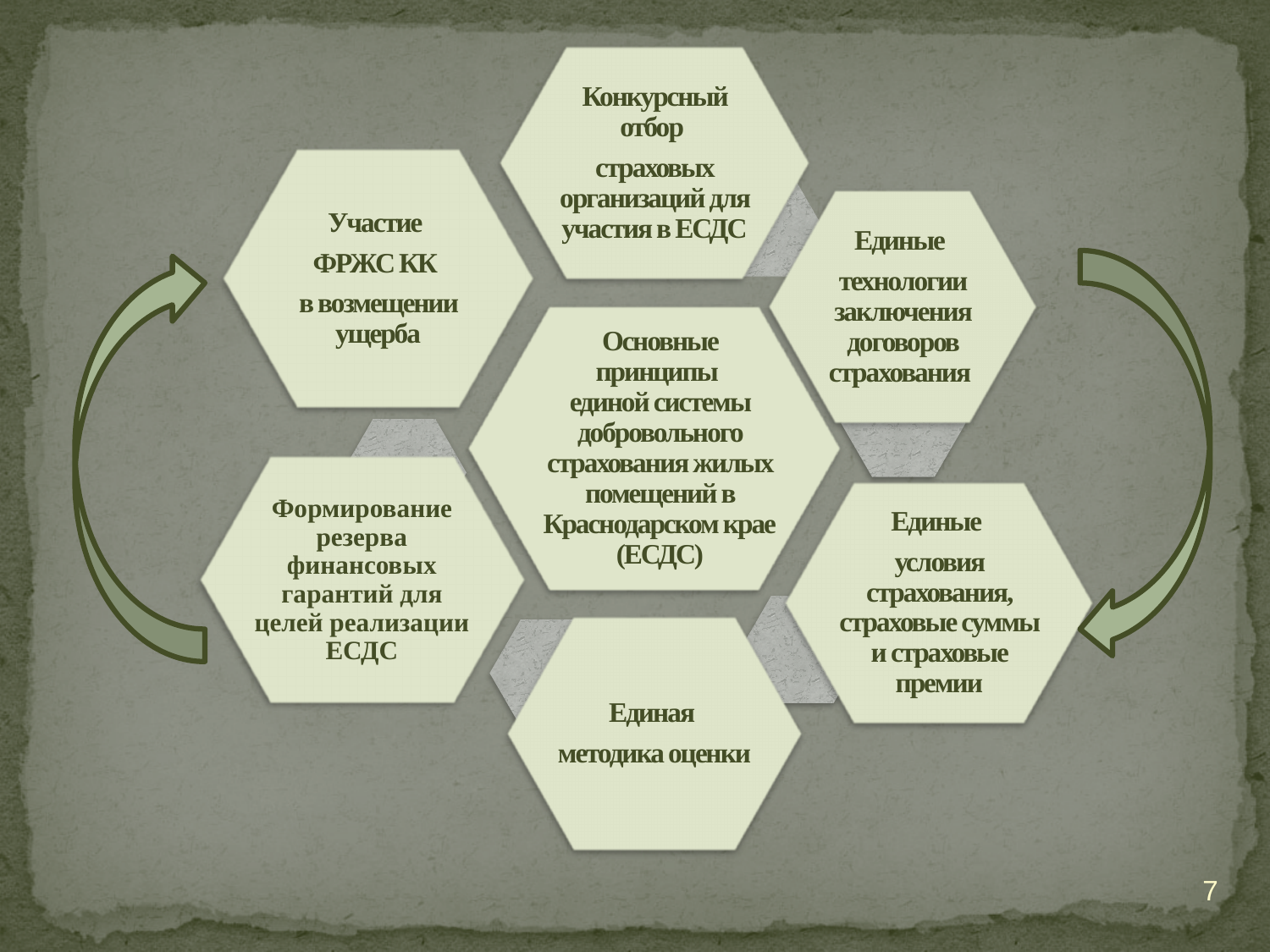

Основные принципы
единой системы добровольного страхования жилых помещений в Краснодарском крае
(ЕСДС)
Конкурсный отбор
страховых организаций для участия в ЕСДС
Единые
технологии заключения договоров страхования
Единые
условия страхования, страховые суммы и страховые премии
Единая
методика оценки
Формирование резерва финансовых гарантий для целей реализации ЕСДС
Участие
ФРЖС КК
в возмещении ущерба

7